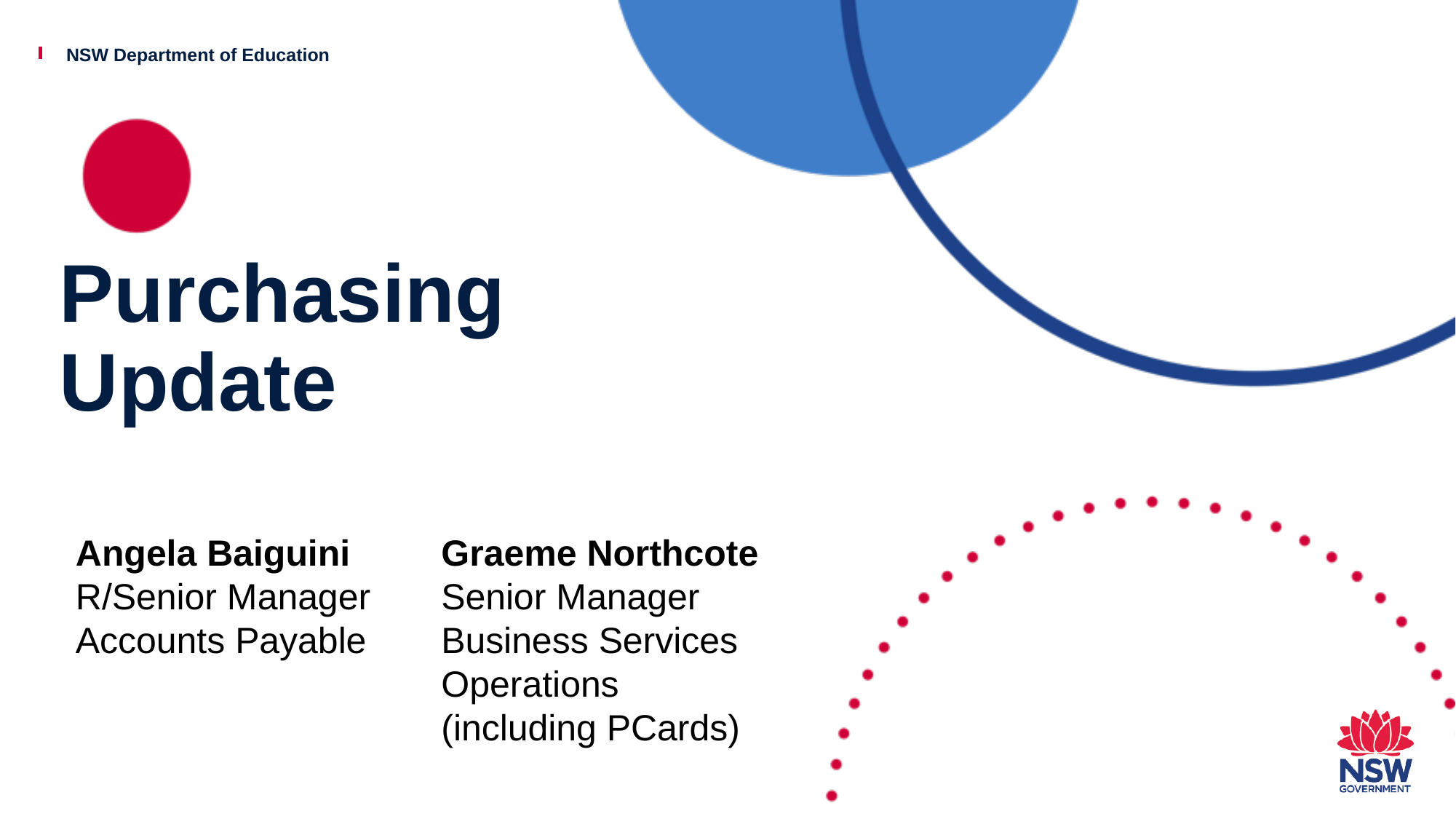

# Purchasing Update
Angela Baiguini
R/Senior Manager
Accounts Payable
Graeme Northcote
Senior Manager                       Business Services
Operations
(including PCards)